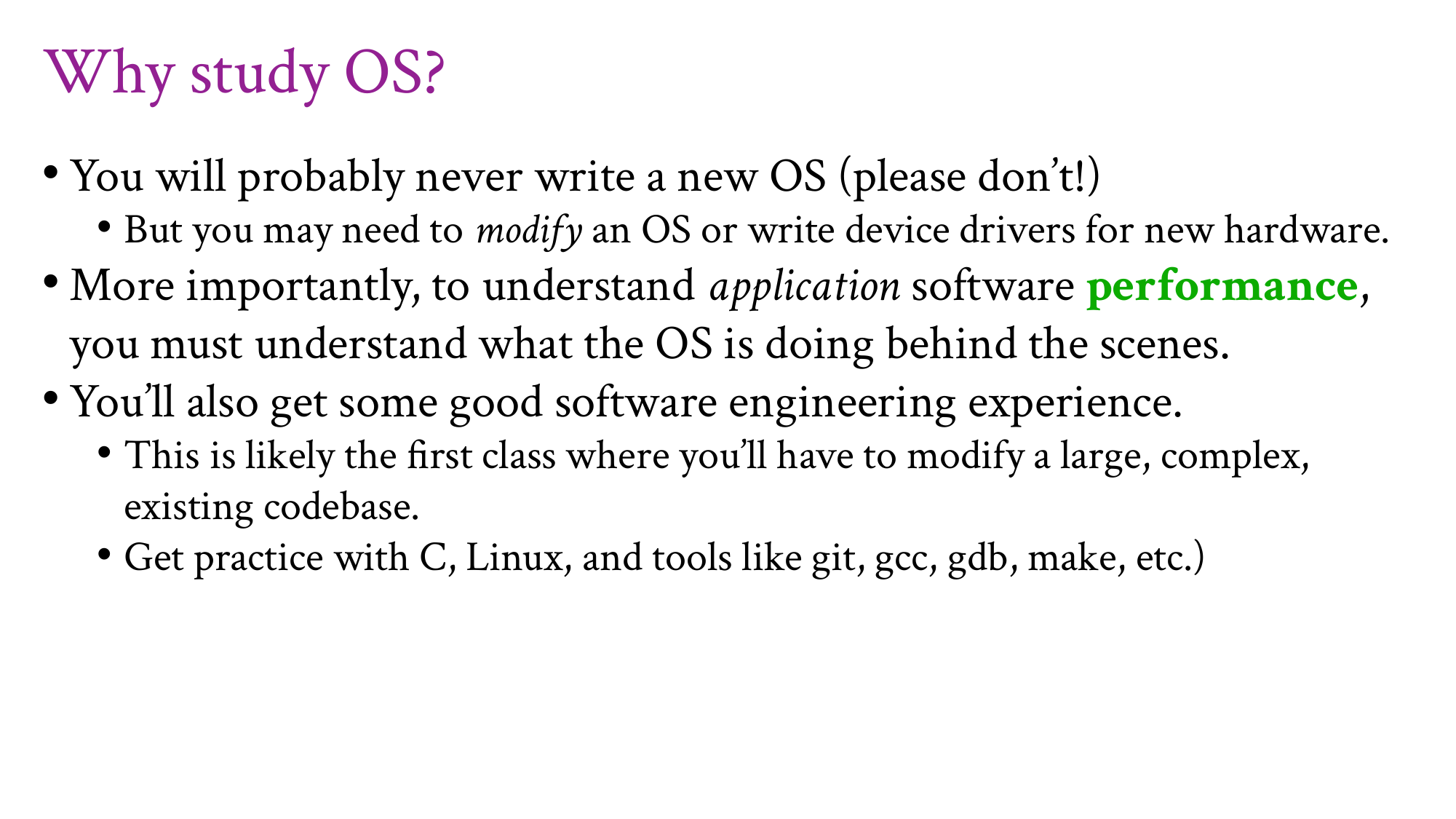

# Why study OS?
You will probably never write a new OS (please don’t!)
But you may need to modify an OS or write device drivers for new hardware.
More importantly, to understand application software performance, you must understand what the OS is doing behind the scenes.
You’ll also get some good software engineering experience.
This is likely the first class where you’ll have to modify a large, complex, existing codebase.
Get practice with C, Linux, and tools like git, gcc, gdb, make, etc.)